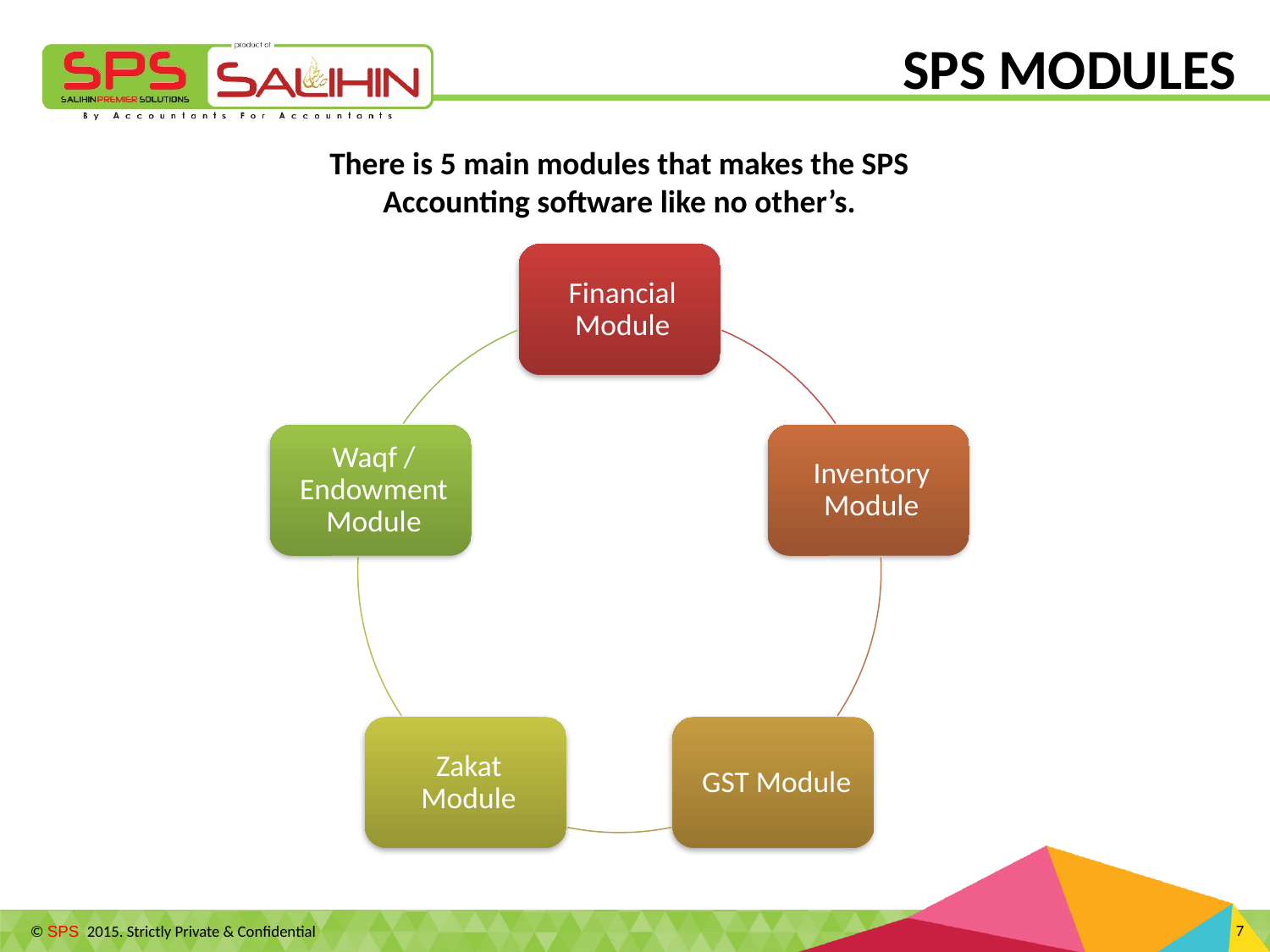

SPS MODULES
There is 5 main modules that makes the SPS Accounting software like no other’s.
Financial Module
Inventory Module
GST Module
Zakat Module
Waqf / Endowment Module